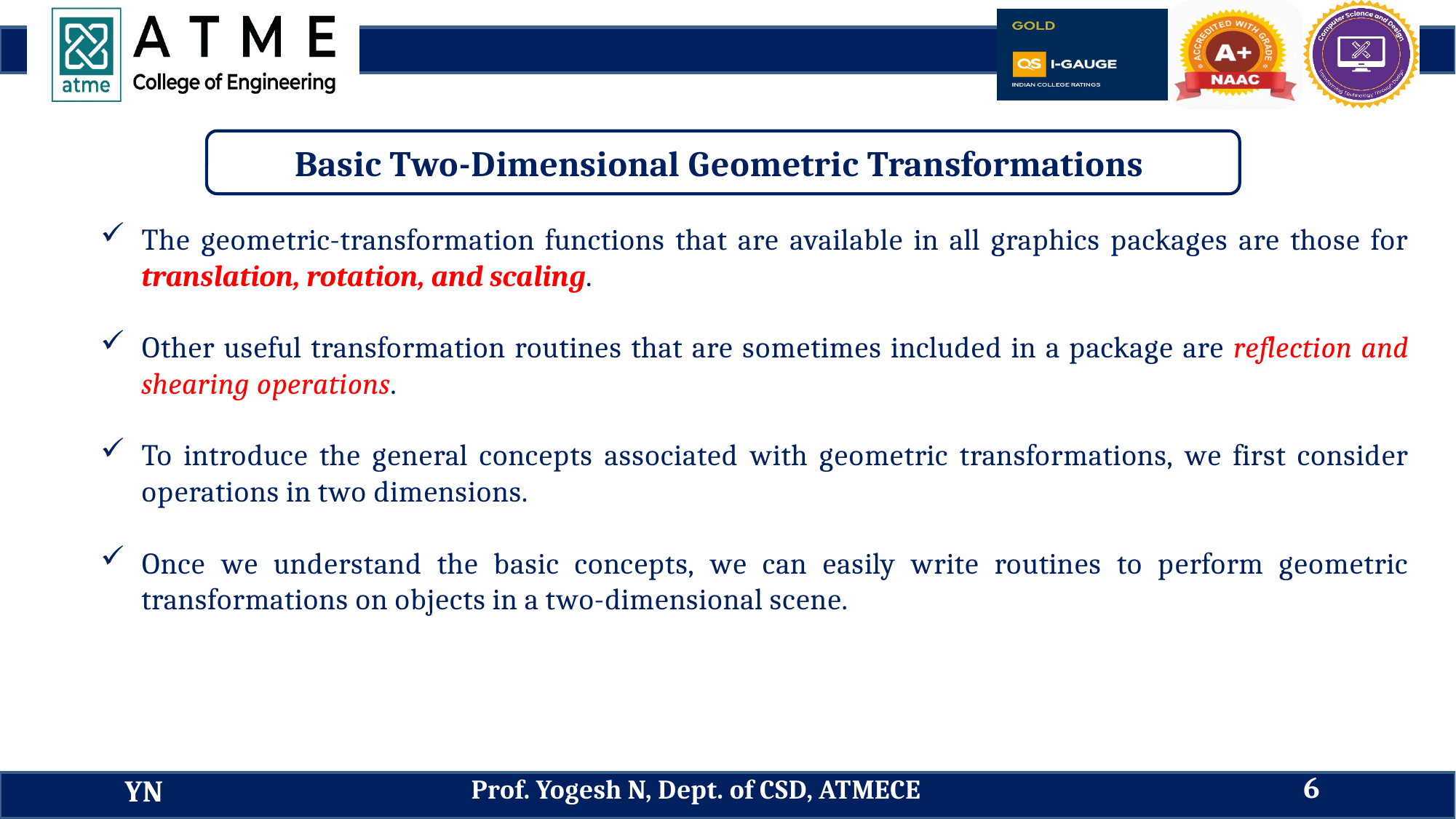

Basic Two-Dimensional Geometric Transformations
The geometric-transformation functions that are available in all graphics packages are those for translation, rotation, and scaling.

Other useful transformation routines that are sometimes included in a package are reflection and shearing operations.

To introduce the general concepts associated with geometric transformations, we first consider operations in two dimensions.

Once we understand the basic concepts, we can easily write routines to perform geometric transformations on objects in a two-dimensional scene.
6

Prof. Yogesh N, Dept. of CSD, ATMECE
YN